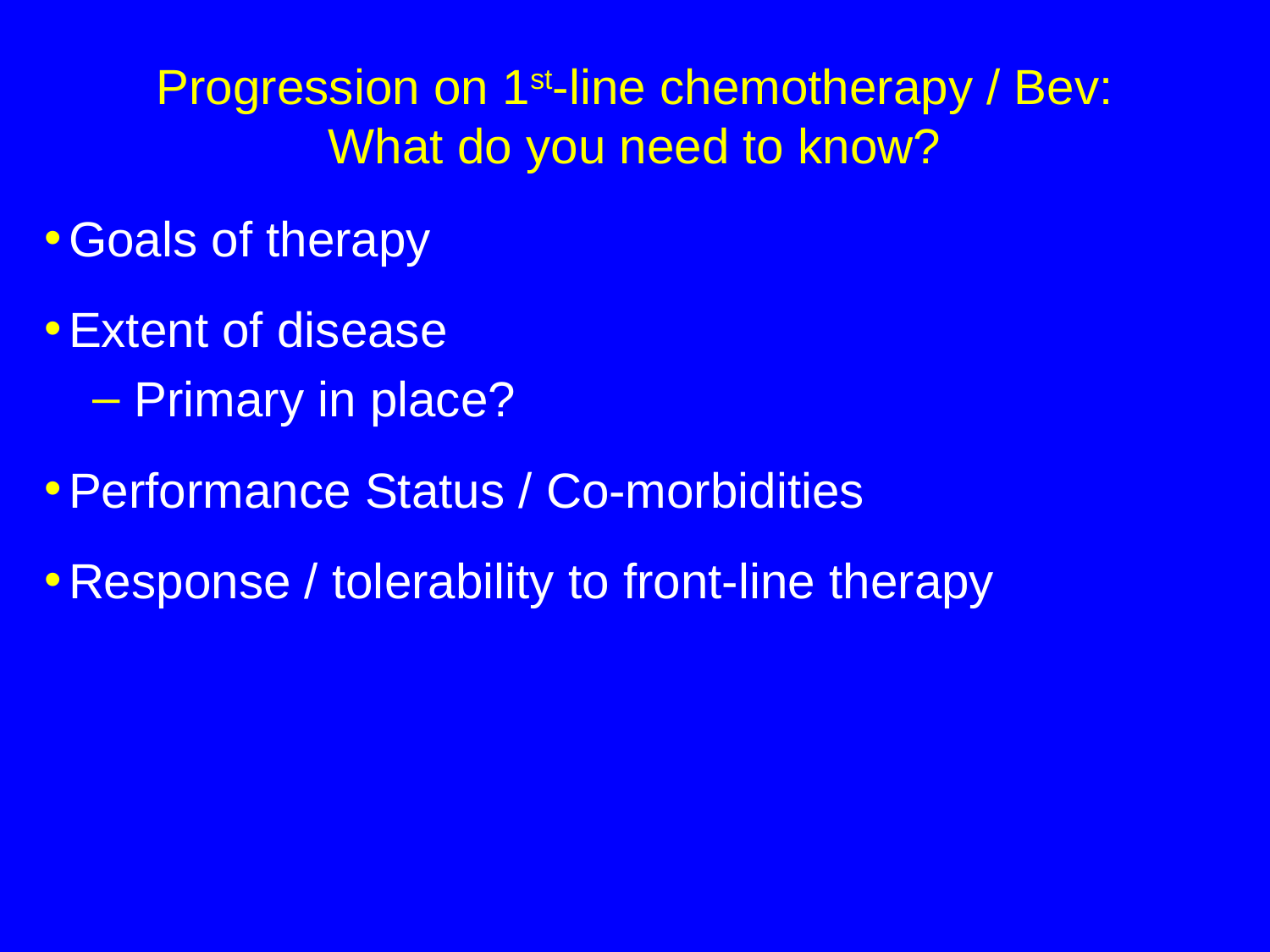

# Progression on 1st-line chemotherapy / Bev: What do you need to know?
Goals of therapy
Extent of disease
 Primary in place?
Performance Status / Co-morbidities
Response / tolerability to front-line therapy